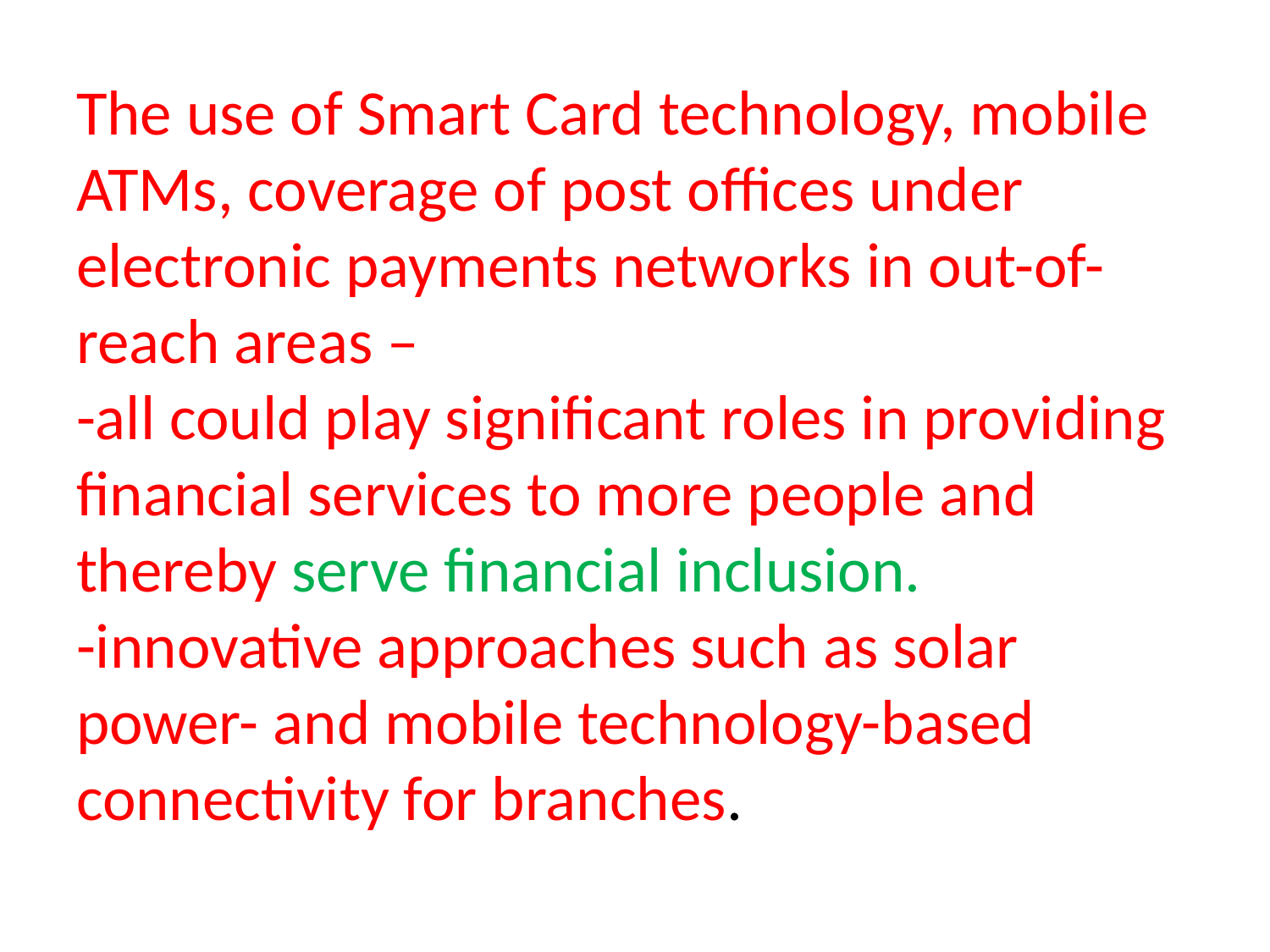

# The use of Smart Card technology, mobile ATMs, coverage of post offices under electronic payments networks in out-of-reach areas – -all could play significant roles in providing financial services to more people and thereby serve financial inclusion. -innovative approaches such as solar power- and mobile technology-based connectivity for branches.